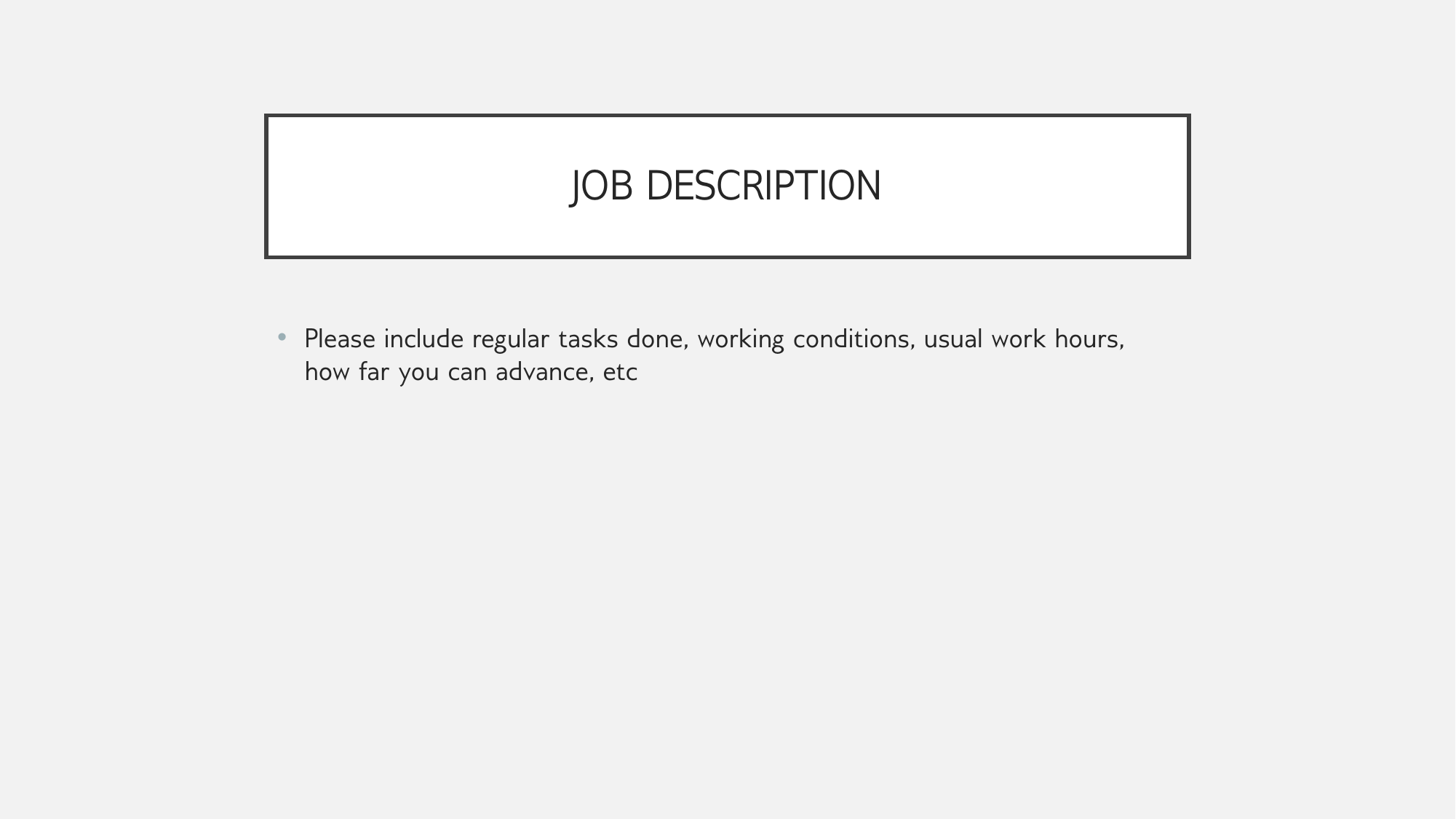

# JOB DESCRIPTION
Please include regular tasks done, working conditions, usual work hours, how far you can advance, etc